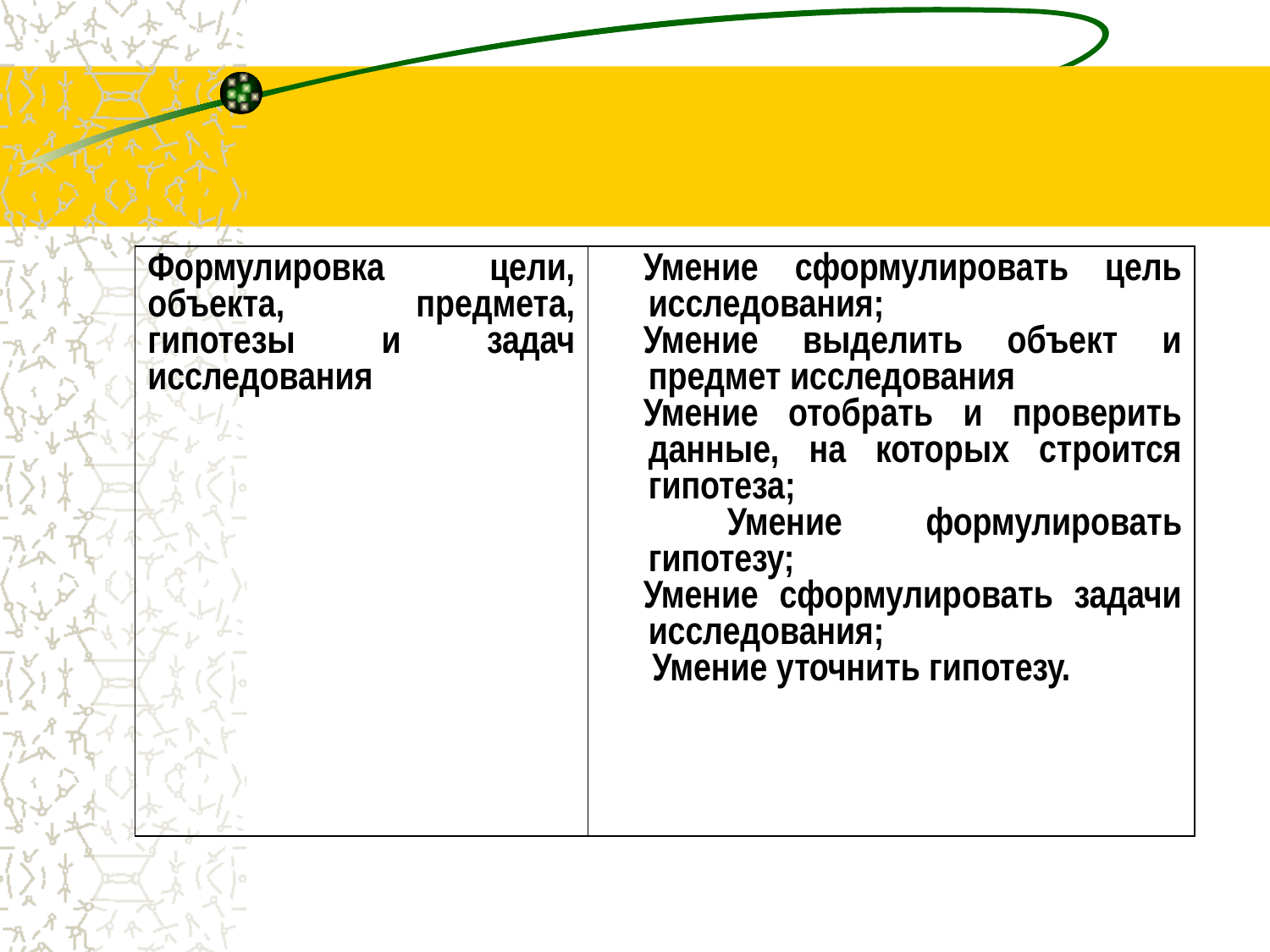

| Формулировка цели, объекта, предмета, гипотезы и задач исследования | Умение сформулировать цель исследования; Умение выделить объект и предмет исследования Умение отобрать и проверить данные, на которых строится гипотеза; Умение формулировать гипотезу; Умение сформулировать задачи исследования; Умение уточнить гипотезу. |
| --- | --- |